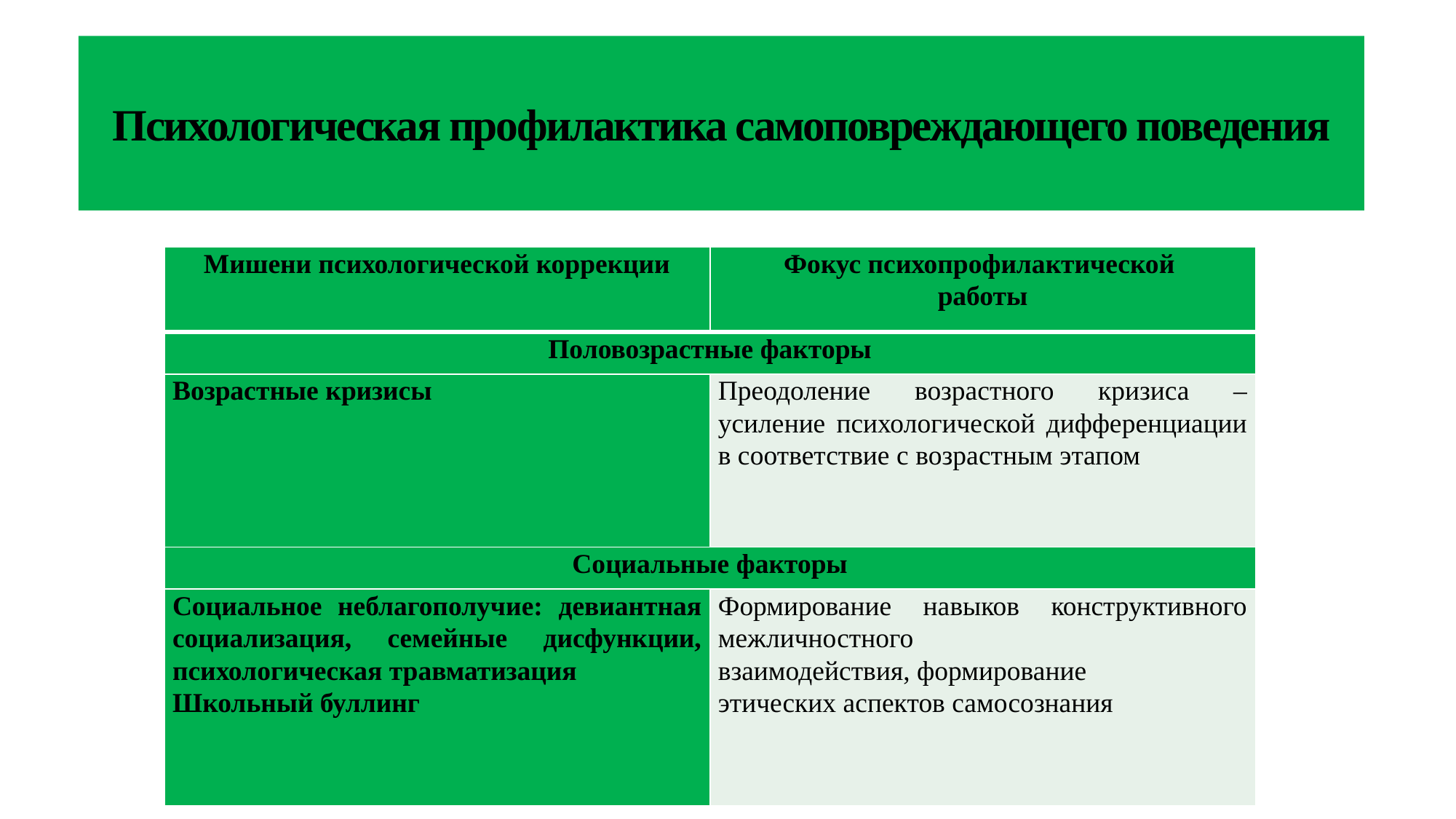

# Психологическая профилактика самоповреждающего поведения
| Мишени психологической коррекции | Фокус психопрофилактической работы |
| --- | --- |
| Половозрастные факторы |  |
| Возрастные кризисы | Преодоление возрастного кризиса – усиление психологической дифференциации в соответствие с возрастным этапом |
| Социальные факторы |  |
| Социальное неблагополучие: девиантная социализация, семейные дисфункции, психологическая травматизация Школьный буллинг | Формирование навыков конструктивного межличностного взаимодействия, формирование этических аспектов самосознания |